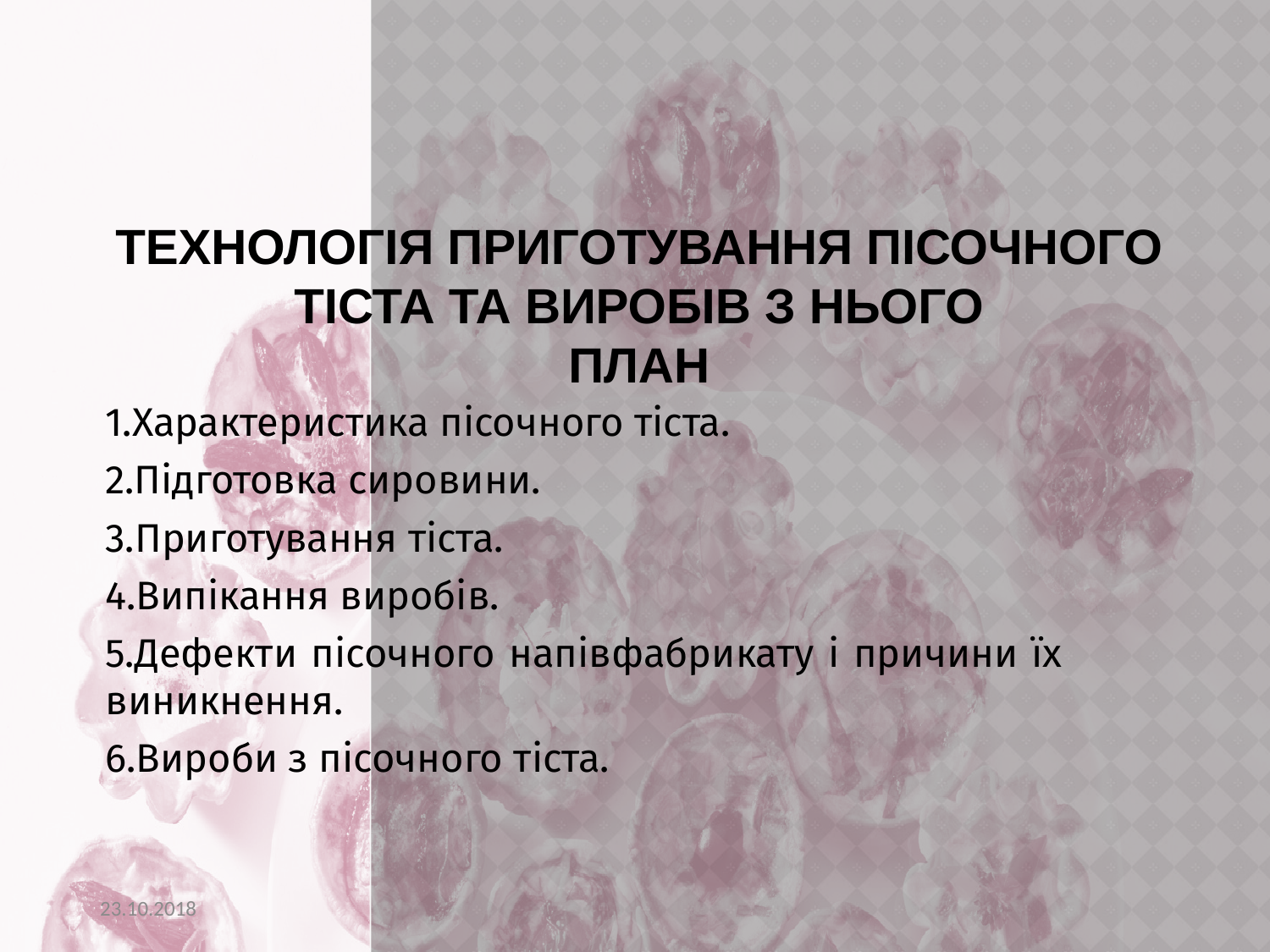

# Технологія приготування пісочного тіста та виробів з нього План
1.Характеристика пісочного тіста.
2.Підготовка сировини.
3.Приготування тіста.
4.Випікання виробів.
5.Дефекти пісочного напівфабрикату і причини їх виникнення.
6.Вироби з пісочного тіста.
23.10.2018